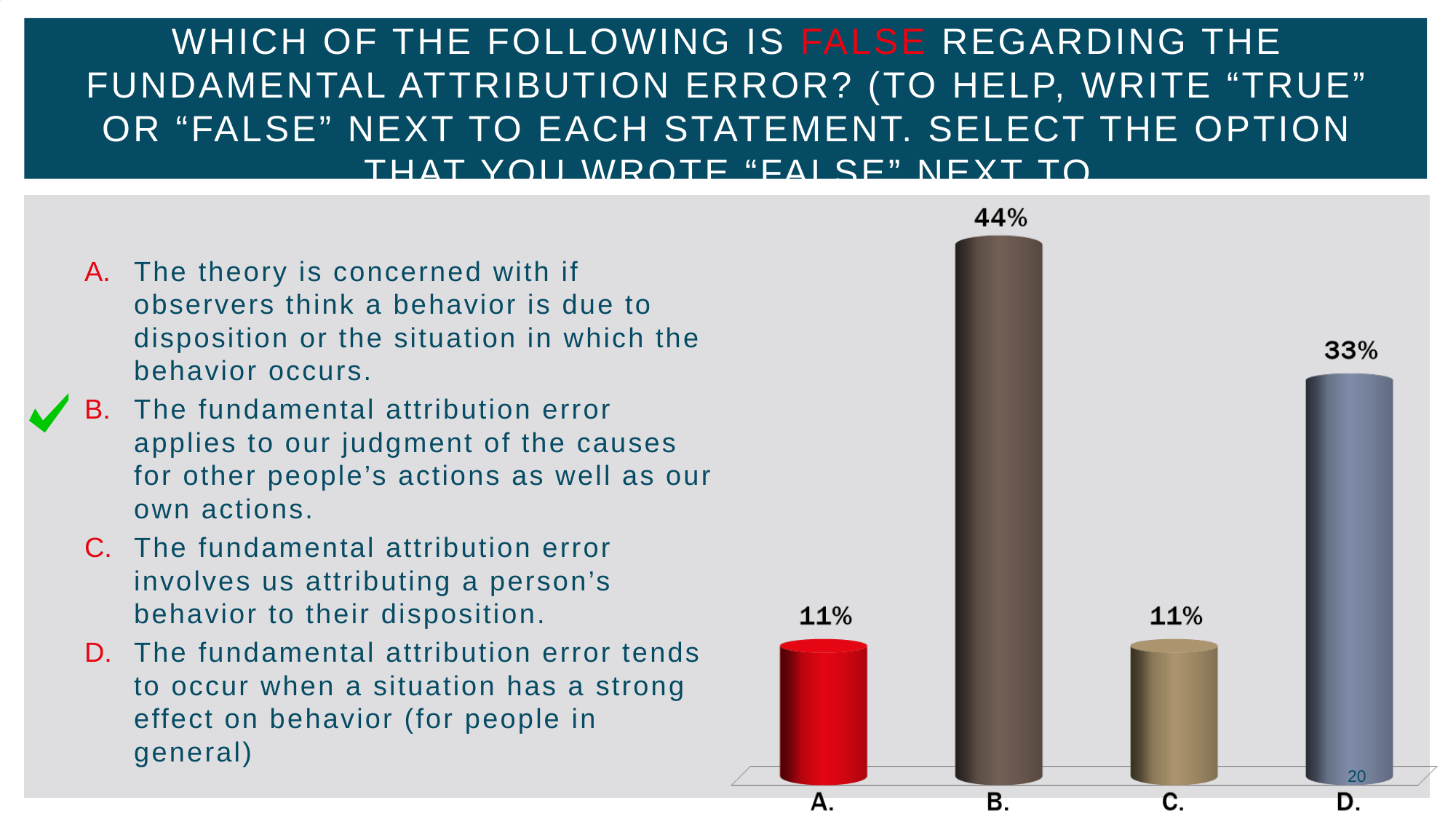

# Which of the following is FALSE regarding the fundamental attribution error? (To help, write “True” or “False” next to each statement. Select the option that you wrote “False” next to

The theory is concerned with if observers think a behavior is due to disposition or the situation in which the behavior occurs.
The fundamental attribution error applies to our judgment of the causes for other people’s actions as well as our own actions.
The fundamental attribution error involves us attributing a person’s behavior to their disposition.
The fundamental attribution error tends to occur when a situation has a strong effect on behavior (for people in general)

20